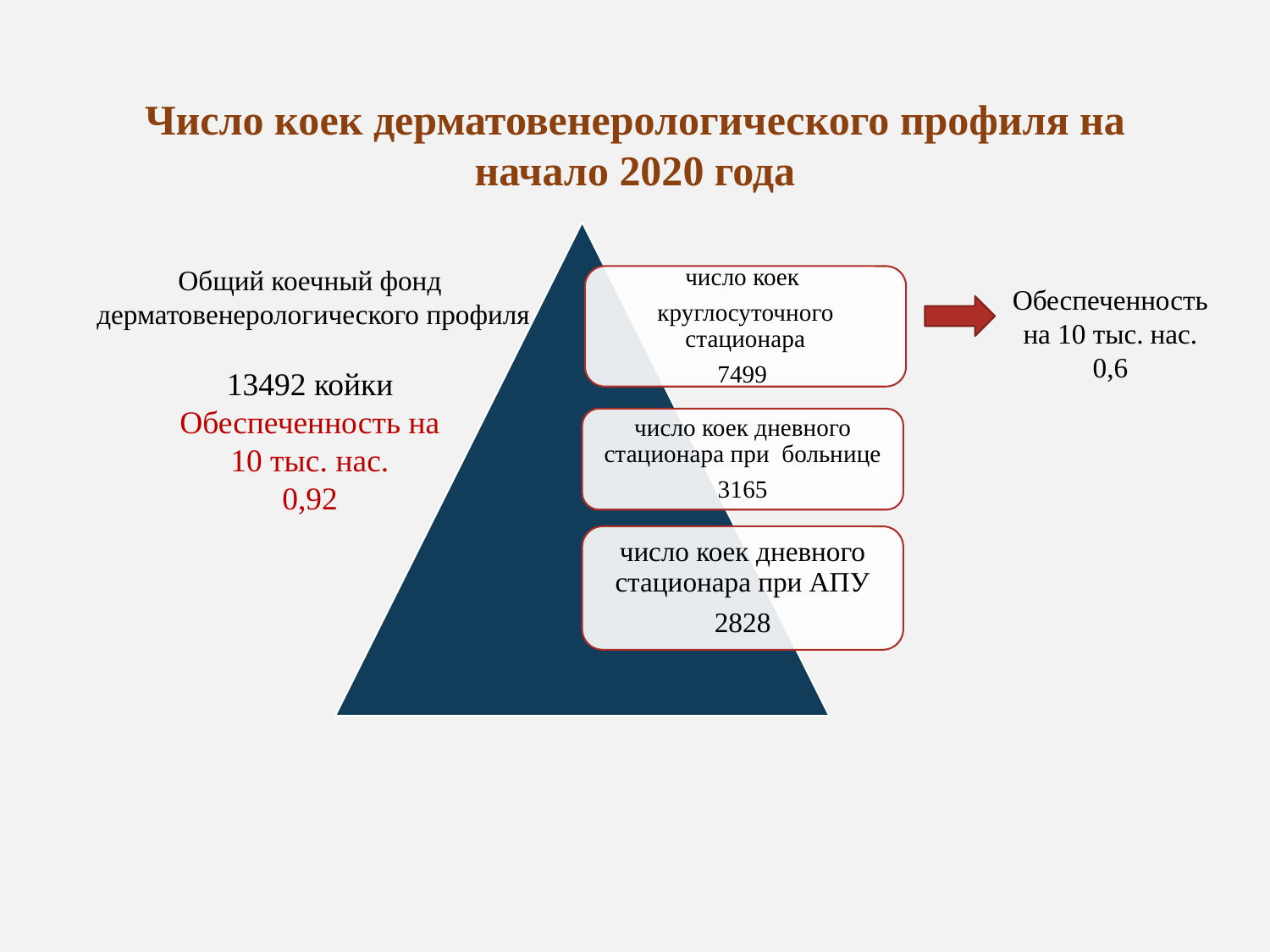

# Число коек дерматовенерологического профиля на начало 2020 года
число коек
круглосуточного стационара
7499
число коек дневного стационара при  больнице
3165
число коек дневного стационара при АПУ
2828
Общий коечный фонд
 дерматовенерологического профиля

13492 койки
Обеспеченность на
10 тыс. нас.
0,92
Обеспеченность на 10 тыс. нас.
0,6